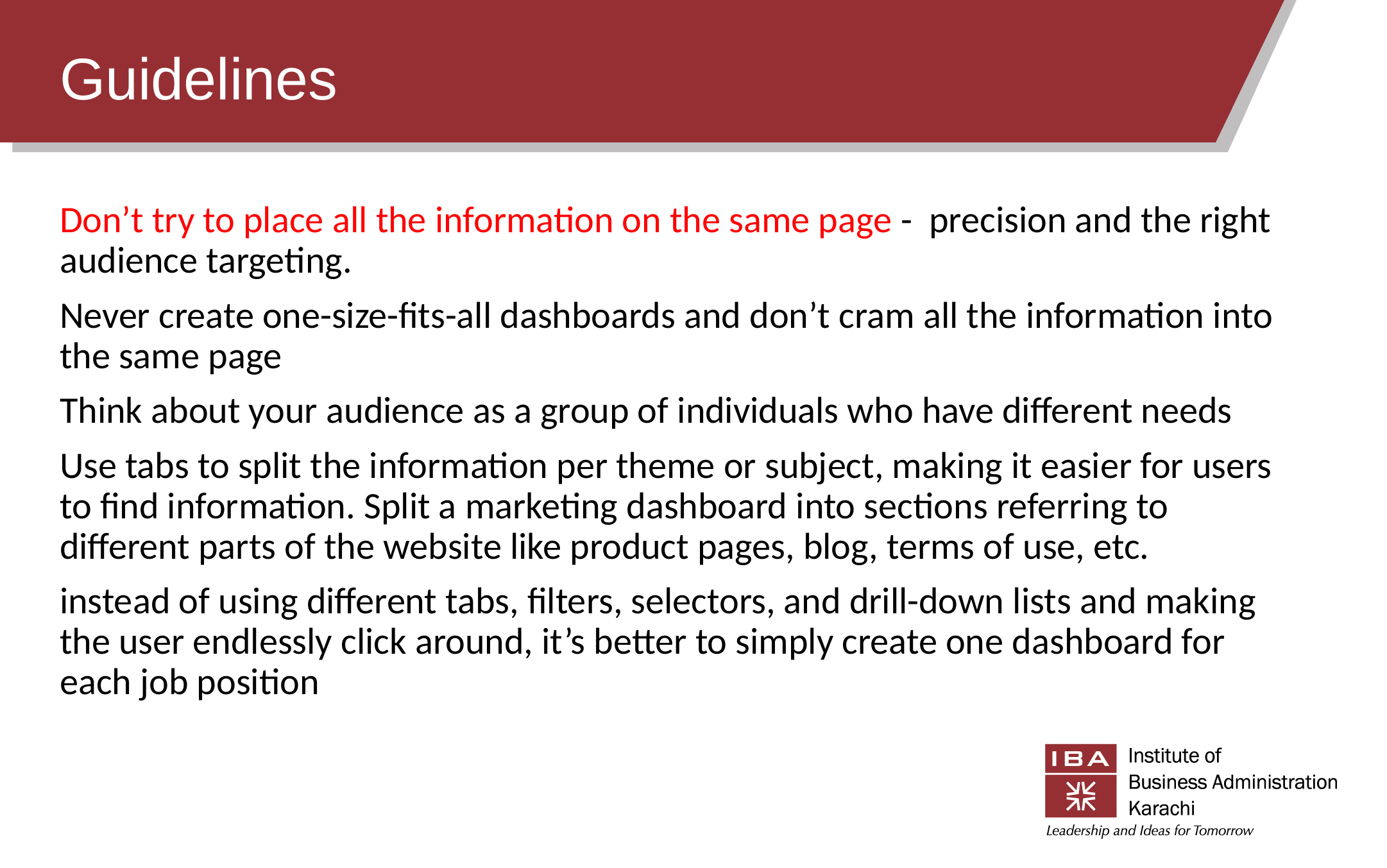

# Guidelines
Don’t try to place all the information on the same page -  precision and the right audience targeting.
Never create one-size-fits-all dashboards and don’t cram all the information into the same page
Think about your audience as a group of individuals who have different needs
Use tabs to split the information per theme or subject, making it easier for users to find information. Split a marketing dashboard into sections referring to different parts of the website like product pages, blog, terms of use, etc.
instead of using different tabs, filters, selectors, and drill-down lists and making the user endlessly click around, it’s better to simply create one dashboard for each job position